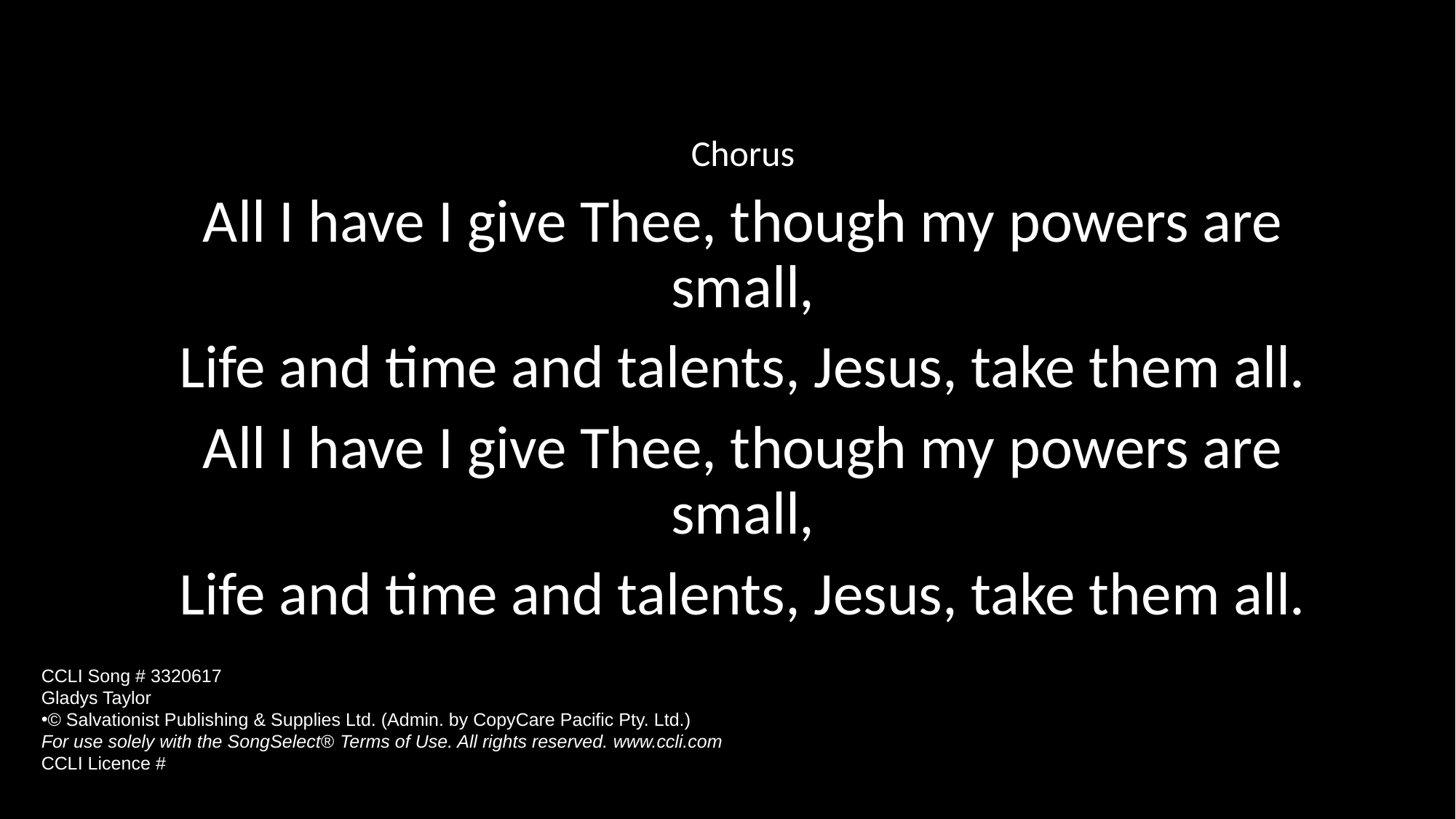

Chorus
All I have I give Thee, though my powers are small,
Life and time and talents, Jesus, take them all.
All I have I give Thee, though my powers are small,
Life and time and talents, Jesus, take them all.
CCLI Song # 3320617
Gladys Taylor
© Salvationist Publishing & Supplies Ltd. (Admin. by CopyCare Pacific Pty. Ltd.)
For use solely with the SongSelect® Terms of Use. All rights reserved. www.ccli.com
CCLI Licence #